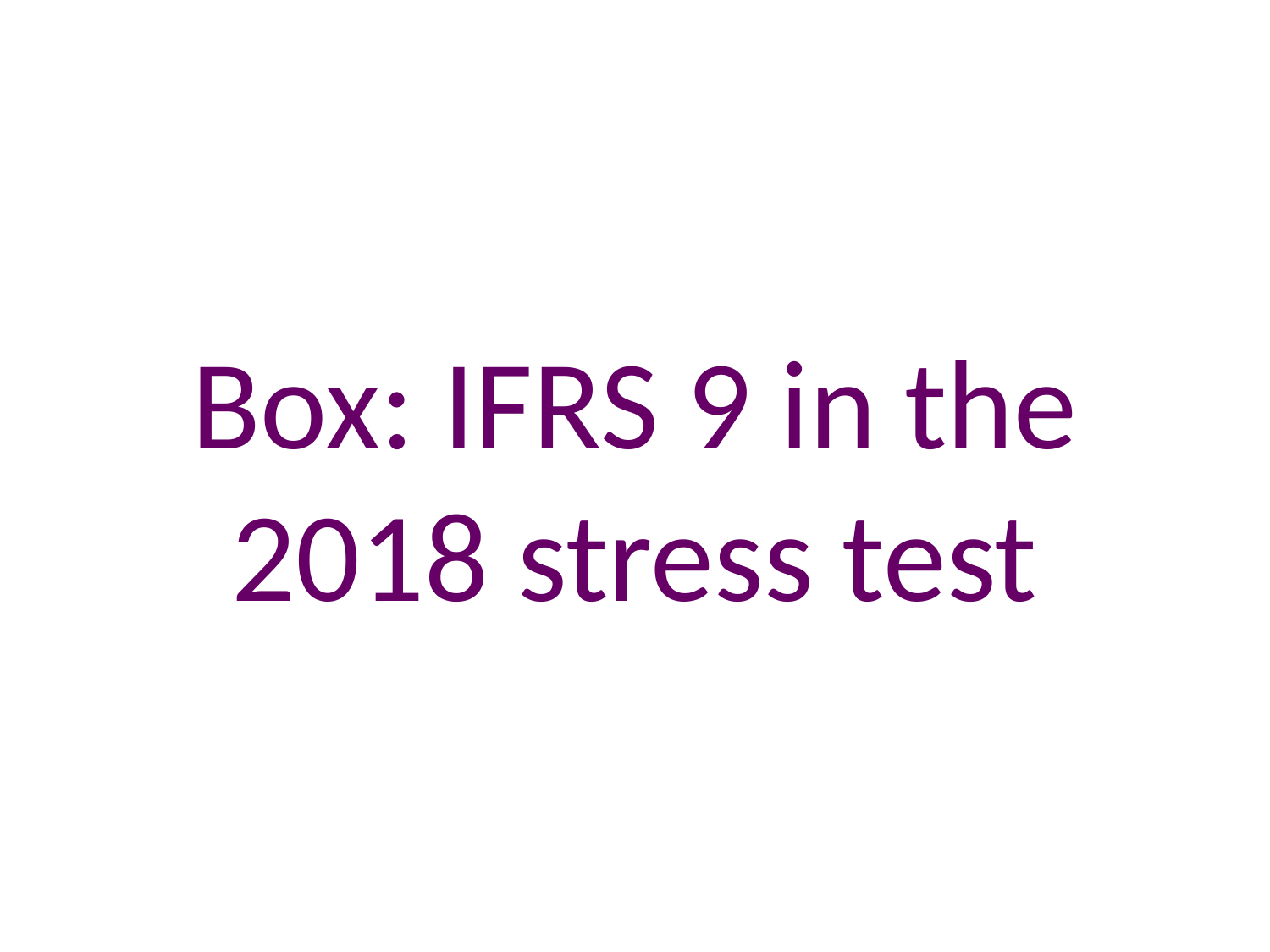

# Box: IFRS 9 in the 2018 stress test